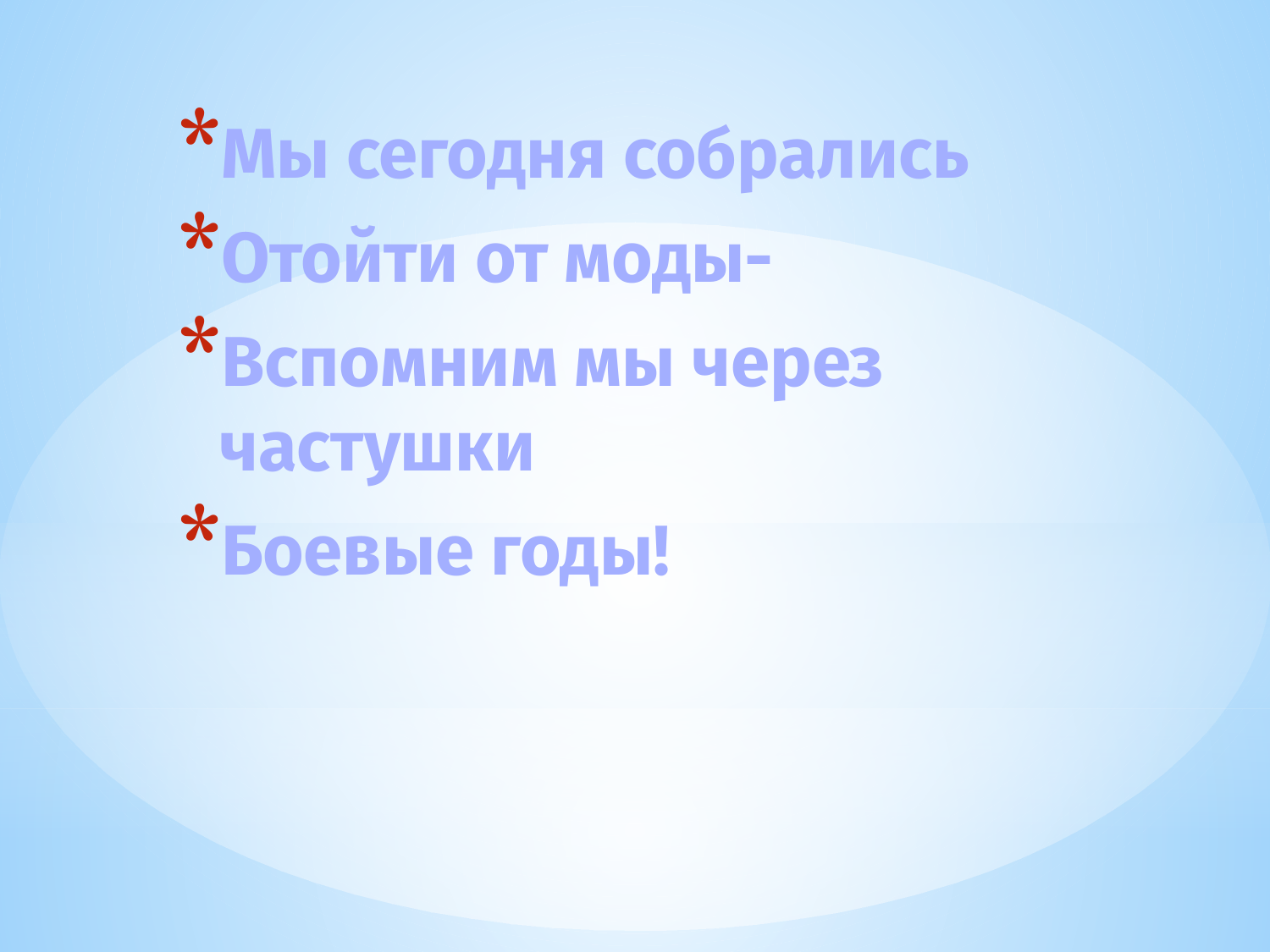

Мы сегодня собрались
Отойти от моды-
Вспомним мы через           частушки
Боевые годы!
#